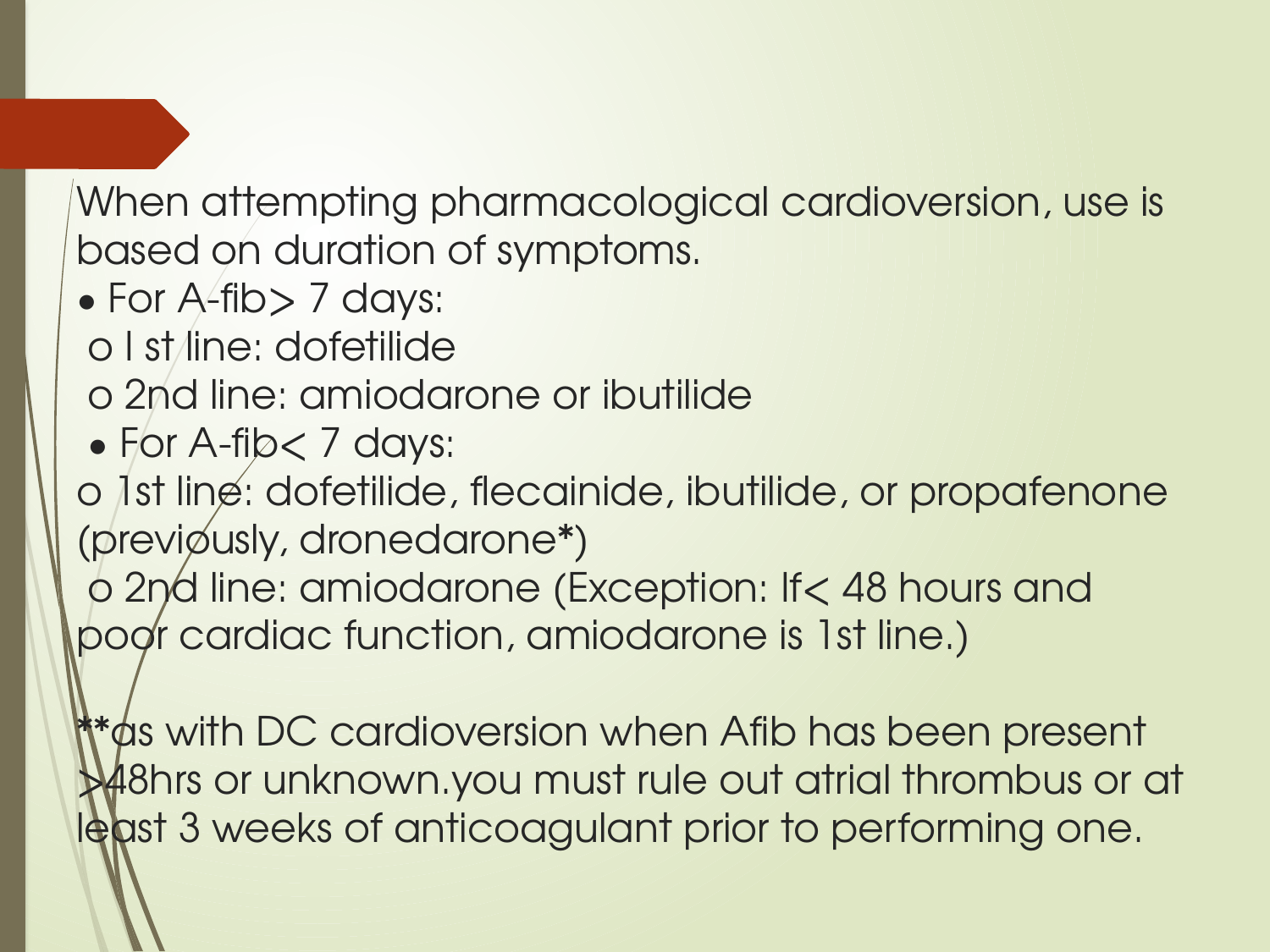

# When attempting pharmacological cardioversion, use is based on duration of symptoms.
• For A-fib> 7 days:
 o I st line: dofetilide
 o 2nd line: amiodarone or ibutilide
 • For A-fib< 7 days:
o 1st line: dofetilide, flecainide, ibutilide, or propafenone (previously, dronedarone*)
 o 2nd line: amiodarone (Exception: If< 48 hours and poor cardiac function, amiodarone is 1st line.)

**as with DC cardioversion when Afib has been present >48hrs or unknown.you must rule out atrial thrombus or at least 3 weeks of anticoagulant prior to performing one.